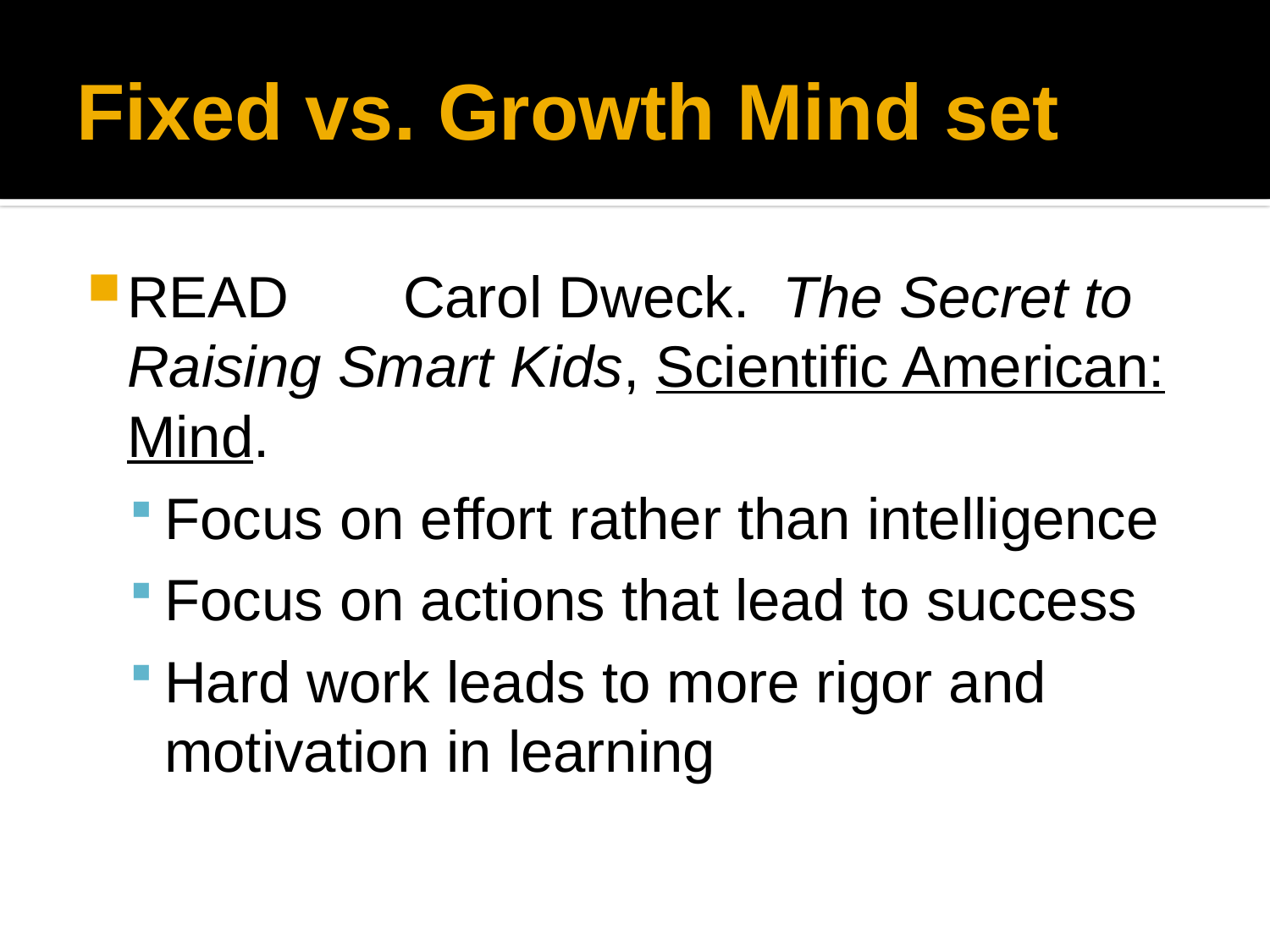

# Fixed vs. Growth Mind set
READ       Carol Dweck.  The Secret to Raising Smart Kids, Scientific American: Mind.
Focus on effort rather than intelligence
Focus on actions that lead to success
Hard work leads to more rigor and motivation in learning